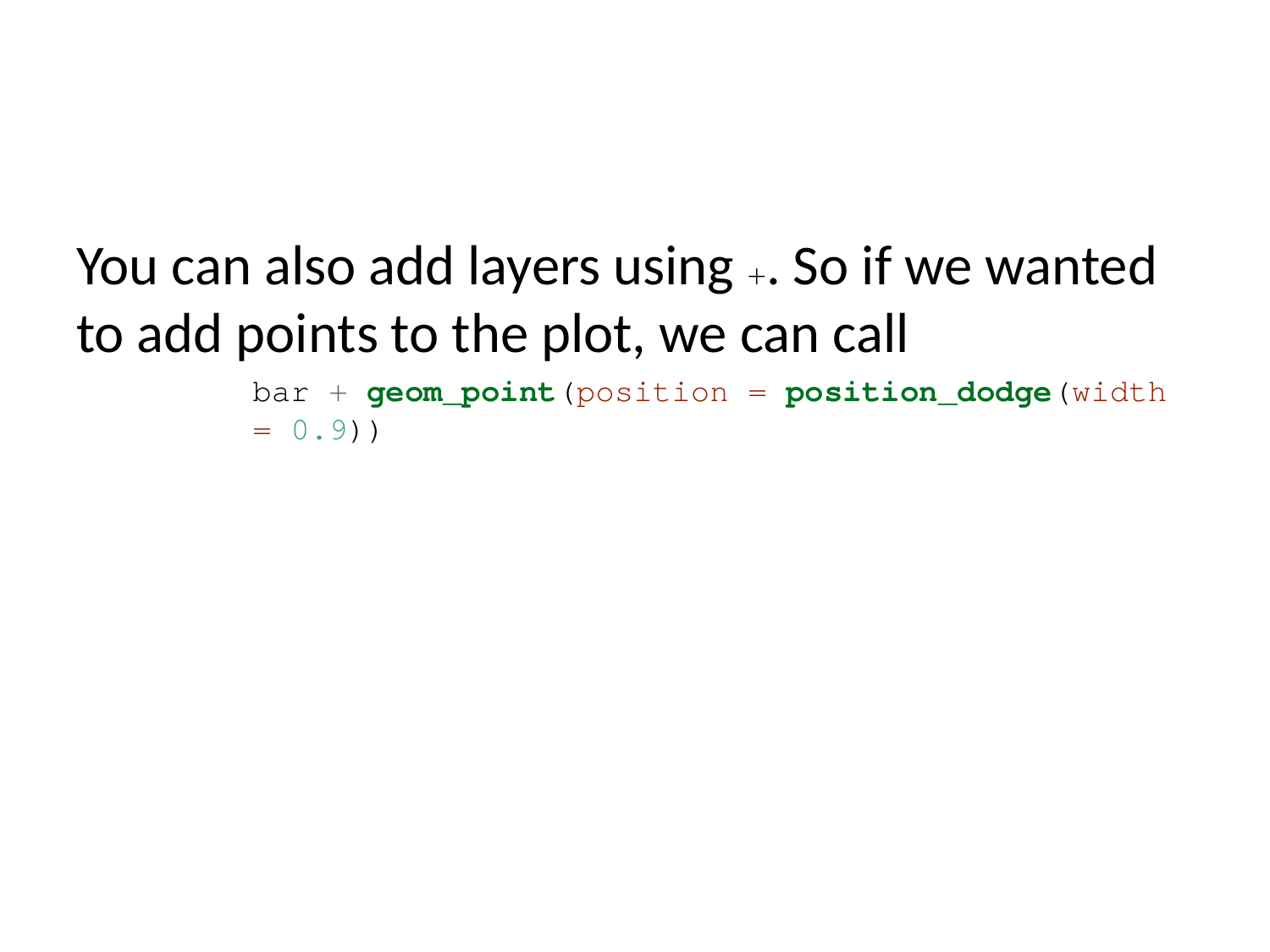

You can also add layers using +. So if we wanted to add points to the plot, we can call
bar + geom_point(position = position_dodge(width = 0.9))